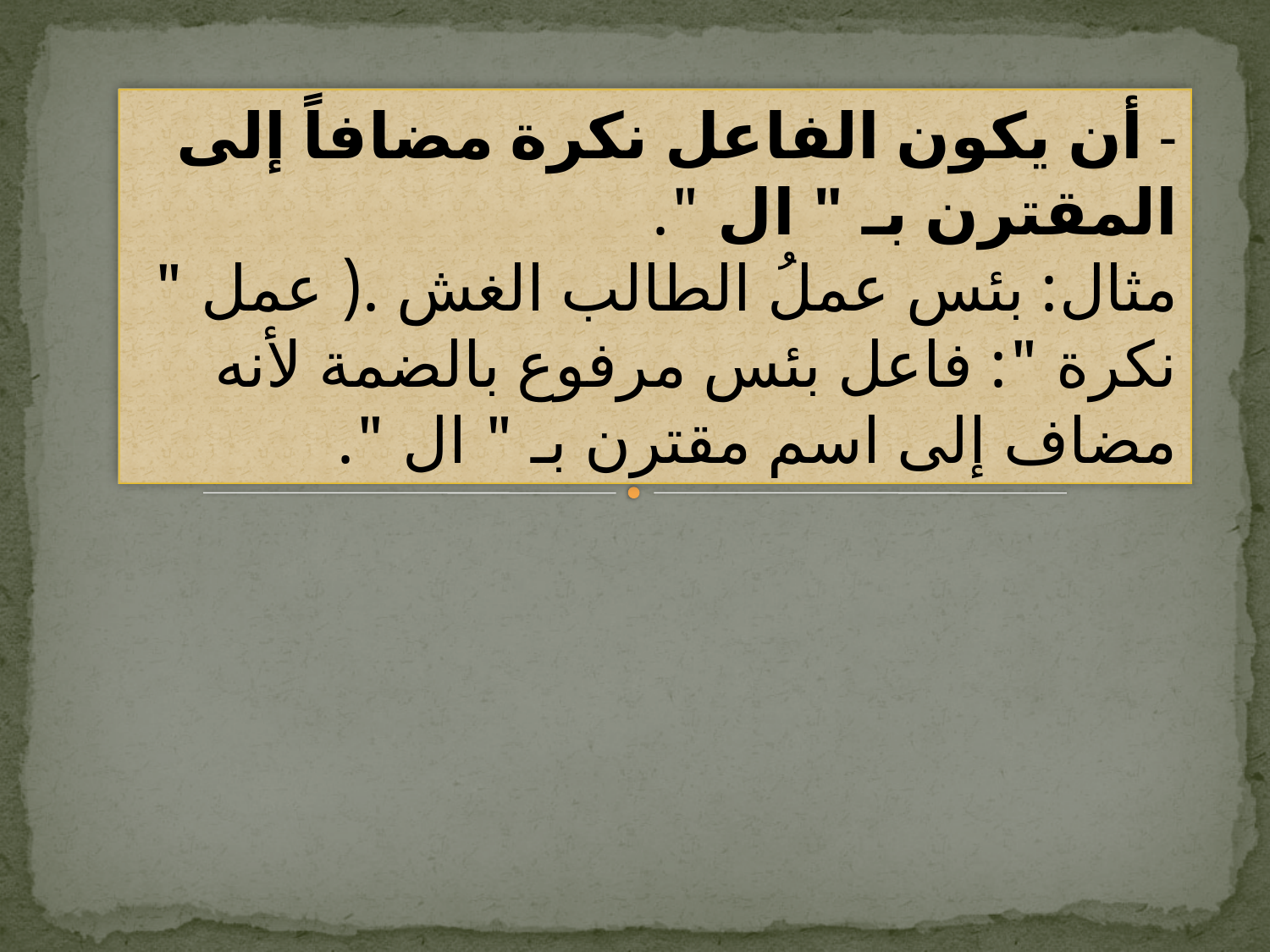

- أن يكون الفاعل نكرة مضافاً إلى المقترن بـ " ال ".
مثال: بئس عملُ الطالب الغش .( عمل " نكرة ": فاعل بئس مرفوع بالضمة لأنه مضاف إلى اسم مقترن بـ " ال ".